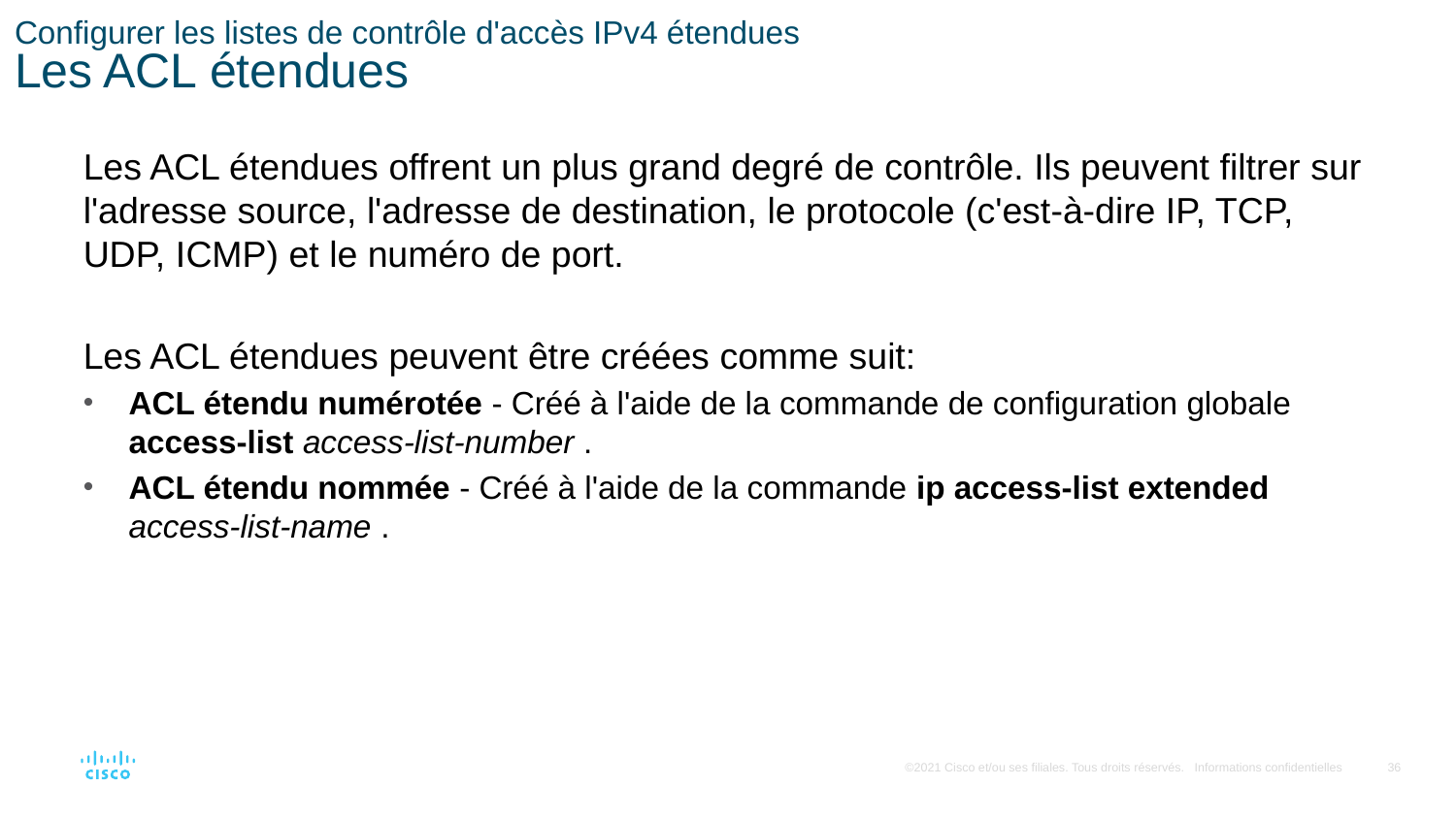

# Configurer les listes de contrôle d'accès IPv4 étendues Les ACL étendues
Les ACL étendues offrent un plus grand degré de contrôle. Ils peuvent filtrer sur l'adresse source, l'adresse de destination, le protocole (c'est-à-dire IP, TCP, UDP, ICMP) et le numéro de port.

Les ACL étendues peuvent être créées comme suit:
ACL étendu numérotée - Créé à l'aide de la commande de configuration globale access-list access-list-number .
ACL étendu nommée - Créé à l'aide de la commande ip access-list extended access-list-name .